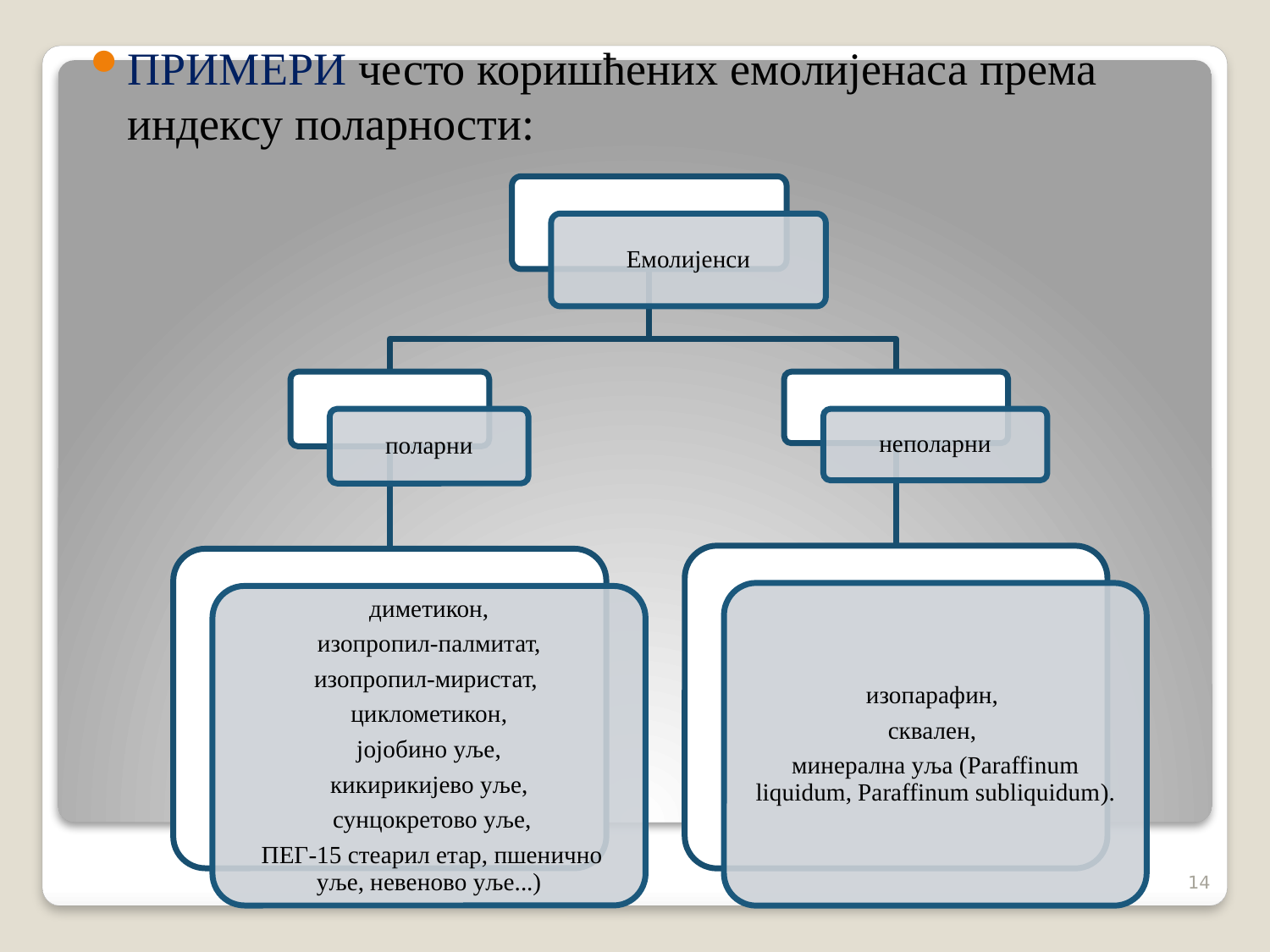

ПРИМЕРИ често коришћених емолијенаса према индексу поларности:

Емолијенси
поларни
диметикон,
 изопропил-палмитат,
изопропил-миристат,
циклометикон,
 јојобино уље,
кикирикијево уље,
 сунцокретово уље,
 ПЕГ-15 стеарил етар, пшенично уље, невеново уље...)
неполарни
изопарафин,
сквален,
минерална уља (Paraffinum liquidum, Paraffinum subliquidum).
14